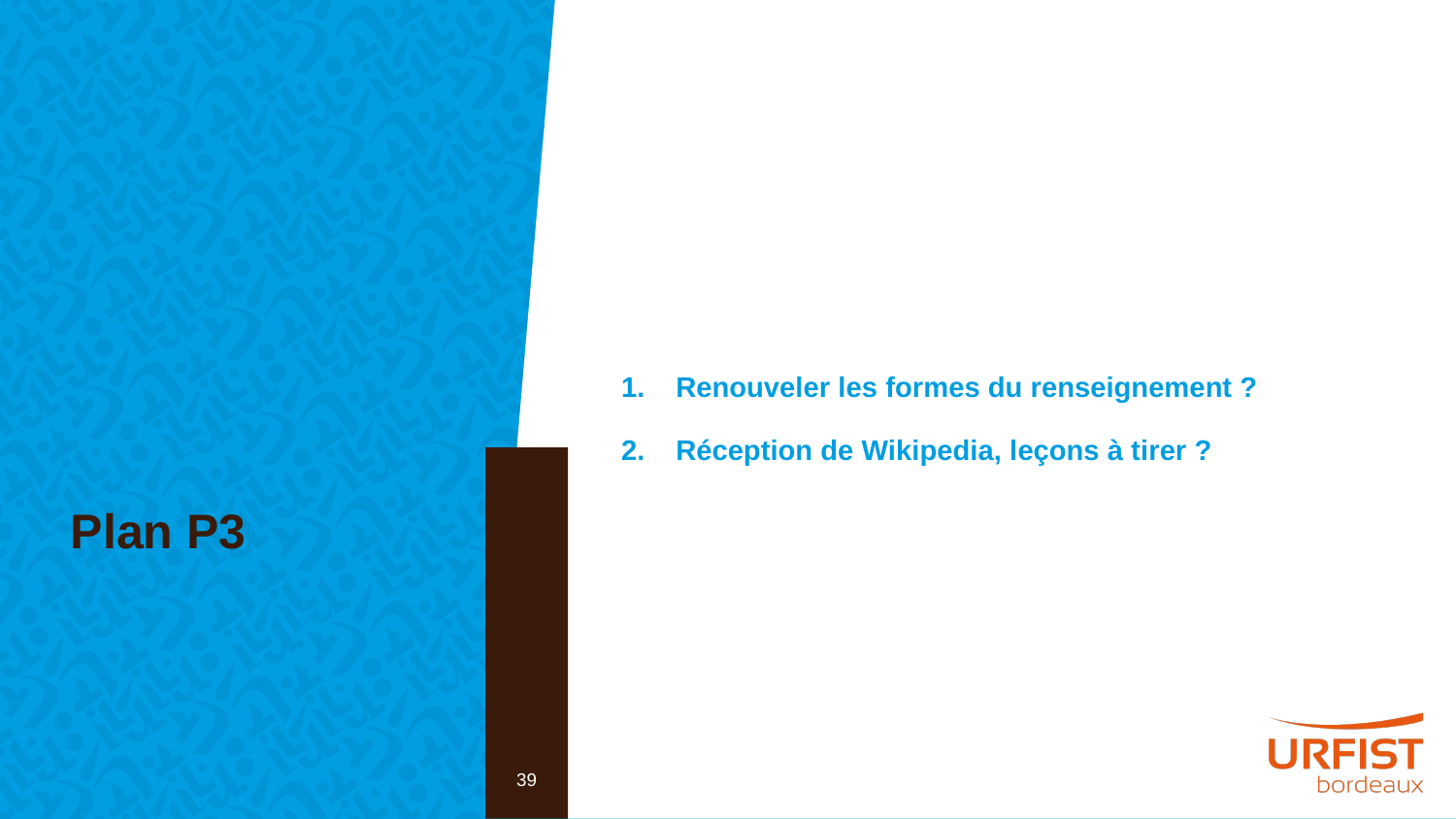

Plan P3
Renouveler les formes du renseignement ?
Réception de Wikipedia, leçons à tirer ?
39